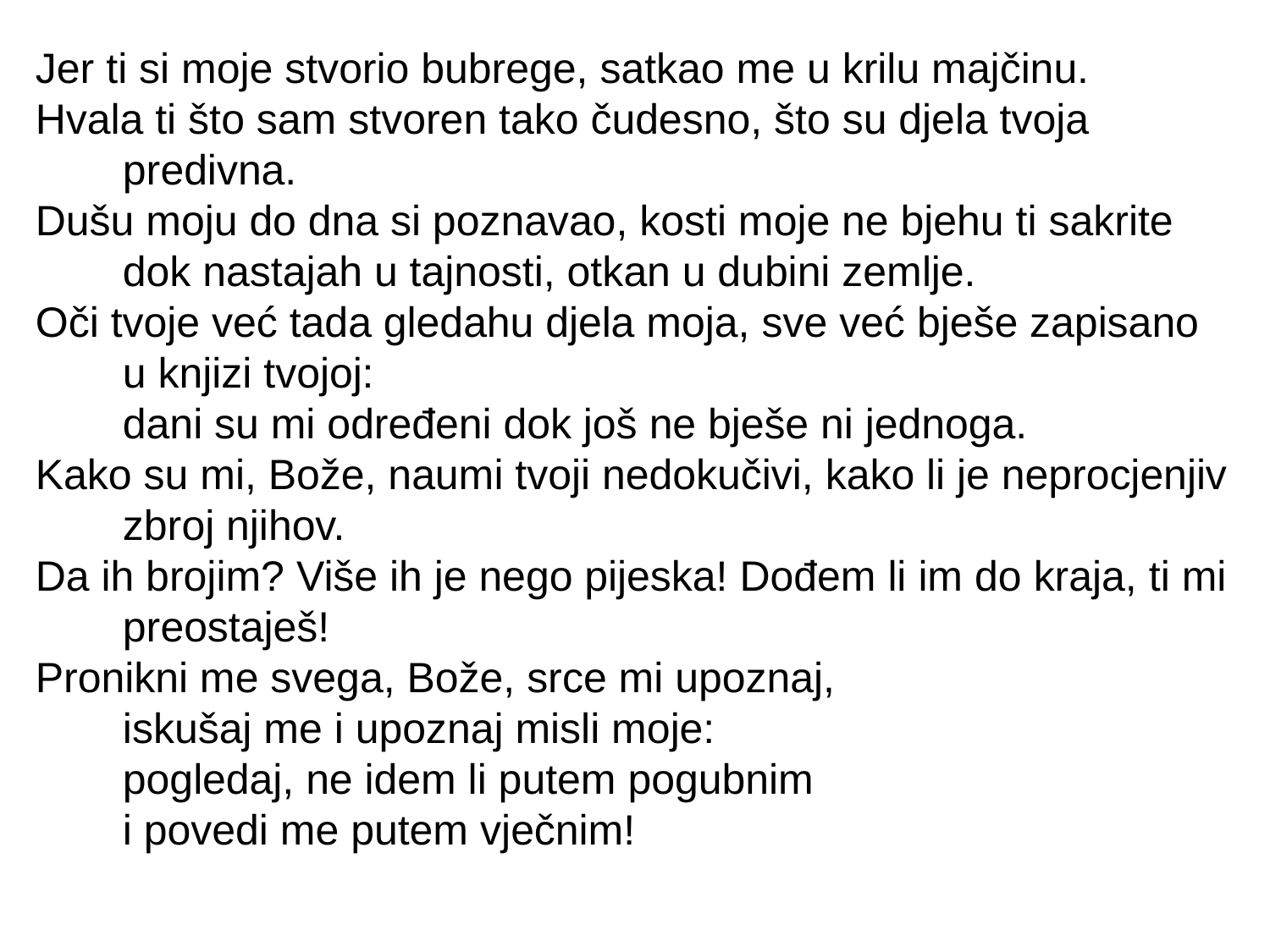

Jer ti si moje stvorio bubrege, satkao me u krilu majčinu.
Hvala ti što sam stvoren tako čudesno, što su djela tvoja predivna.
Dušu moju do dna si poznavao, kosti moje ne bjehu ti sakrite dok nastajah u tajnosti, otkan u dubini zemlje.
Oči tvoje već tada gledahu djela moja, sve već bješe zapisano u knjizi tvojoj:
dani su mi određeni dok još ne bješe ni jednoga.
Kako su mi, Bože, naumi tvoji nedokučivi, kako li je neprocjenjiv zbroj njihov.
Da ih brojim? Više ih je nego pijeska! Dođem li im do kraja, ti mi preostaješ!
Pronikni me svega, Bože, srce mi upoznaj,
iskušaj me i upoznaj misli moje:
pogledaj, ne idem li putem pogubnim
i povedi me putem vječnim!